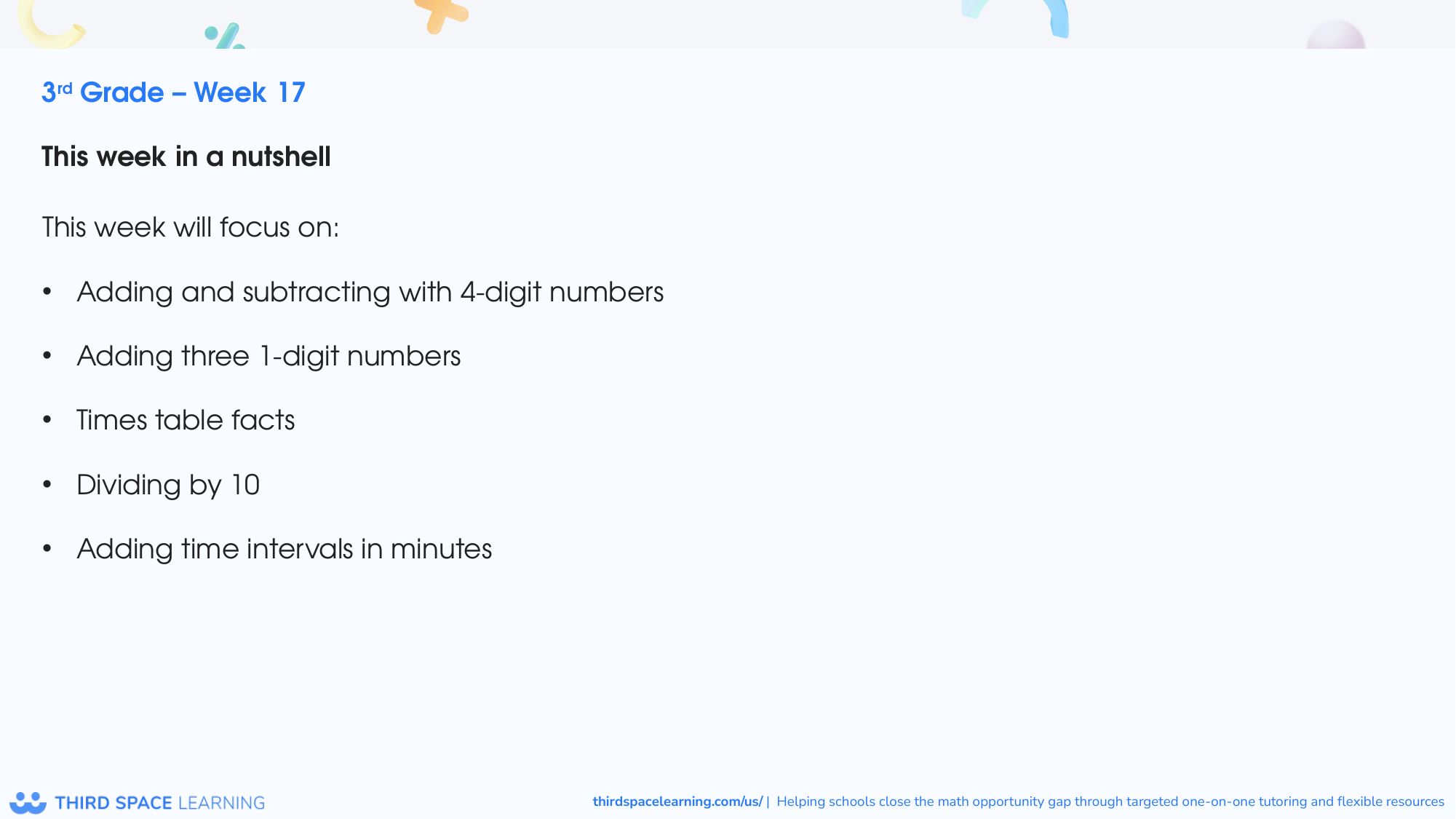

3rd Grade – Week 17
This week in a nutshell
This week will focus on:
Adding and subtracting with 4-digit numbers
Adding three 1-digit numbers
Times table facts
Dividing by 10
Adding time intervals in minutes